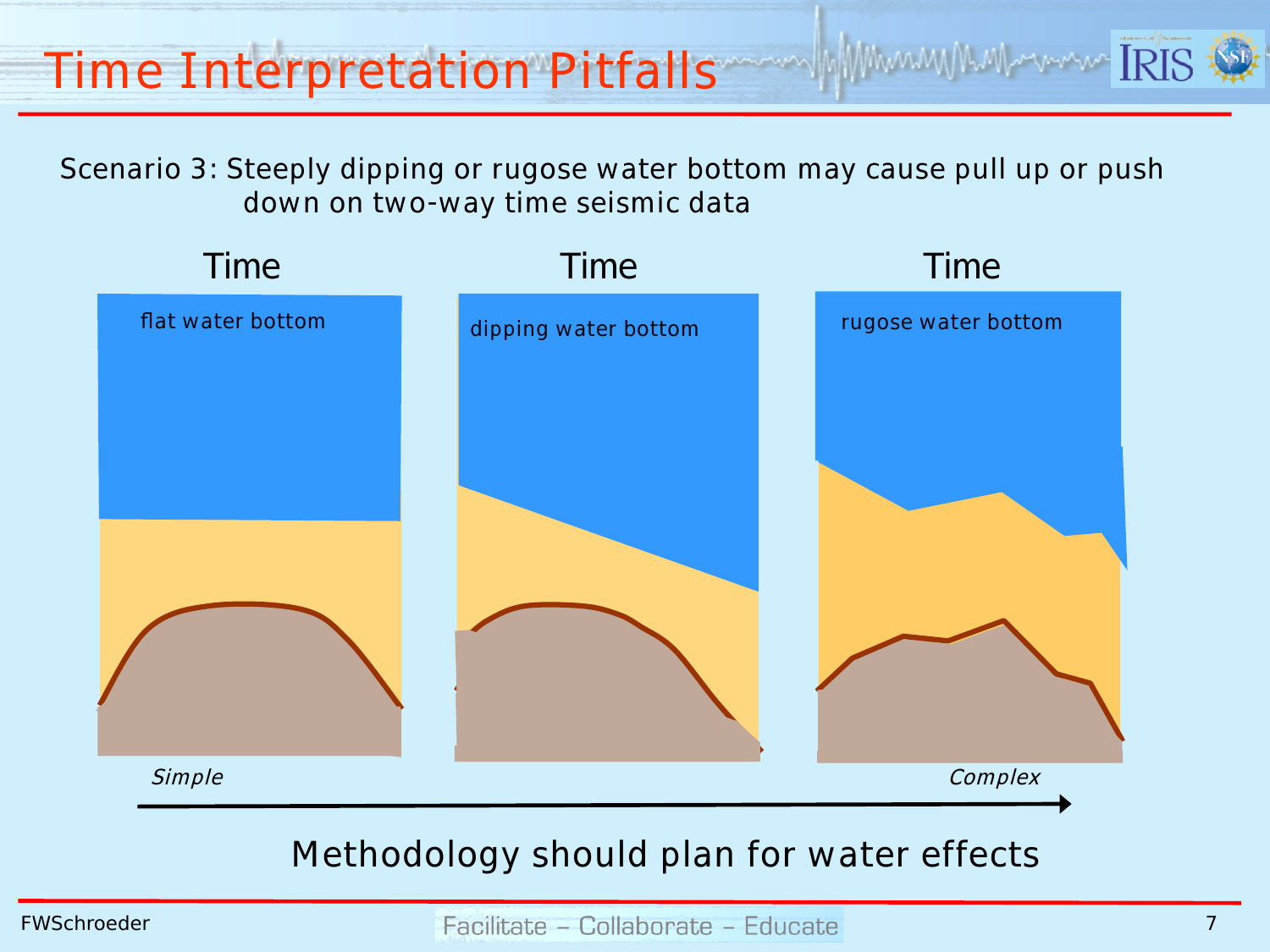

# Time Interpretation Pitfalls
Scenario 3: Steeply dipping or rugose water bottom may cause pull up or push down on two-way time seismic data

Time
Time
Time

flat water bottom
rugose water bottom
dipping water bottom

Simple
Complex

Methodology should plan for water effects